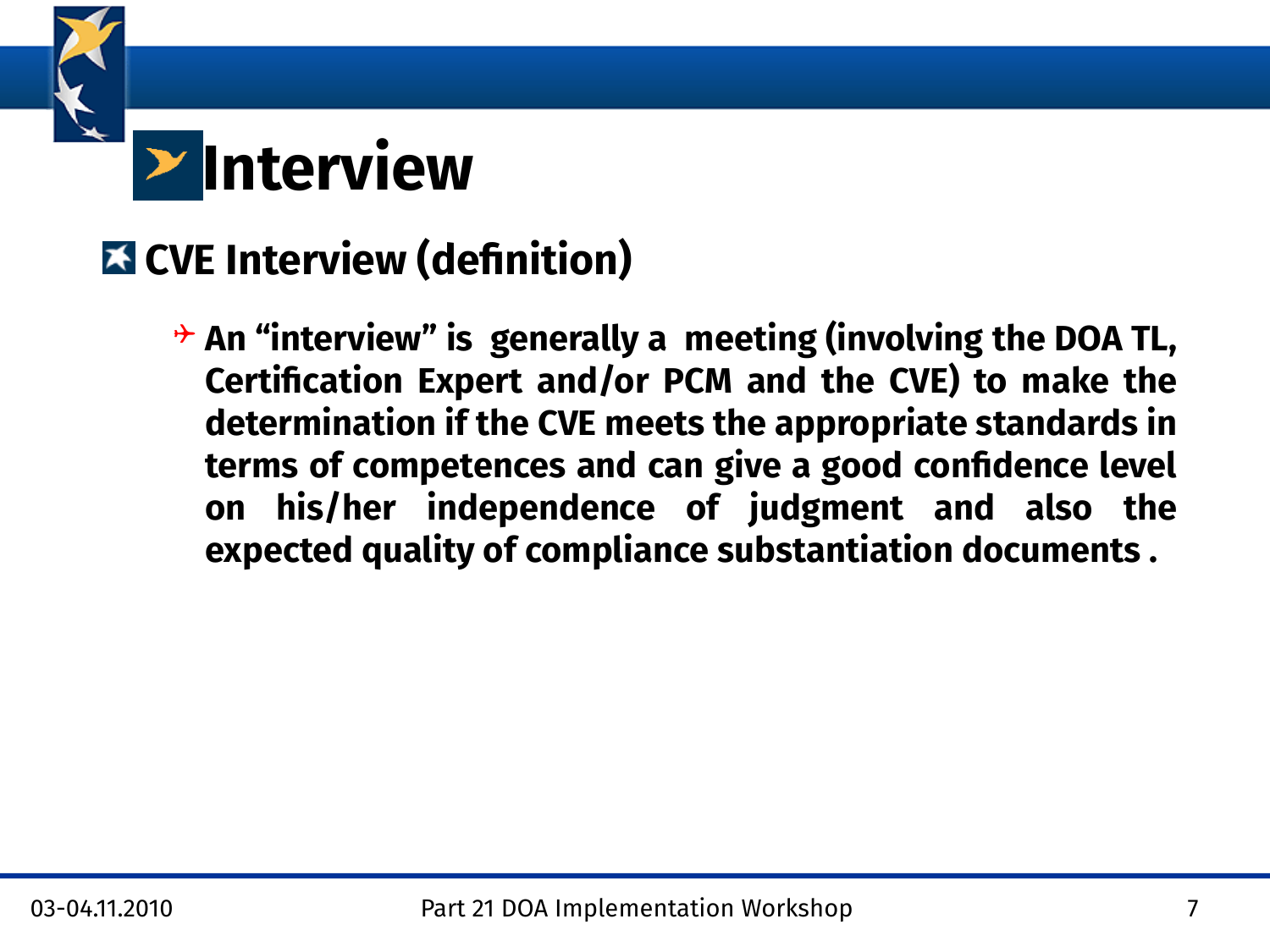

Interview
 CVE Interview (definition)
An “interview” is  generally a  meeting (involving the DOA TL, Certification Expert and/or PCM and the CVE) to make the determination if the CVE meets the appropriate standards in terms of competences and can give a good confidence level on his/her independence of judgment and also the expected quality of compliance substantiation documents .
03-04.11.2010
Part 21 DOA Implementation Workshop
7